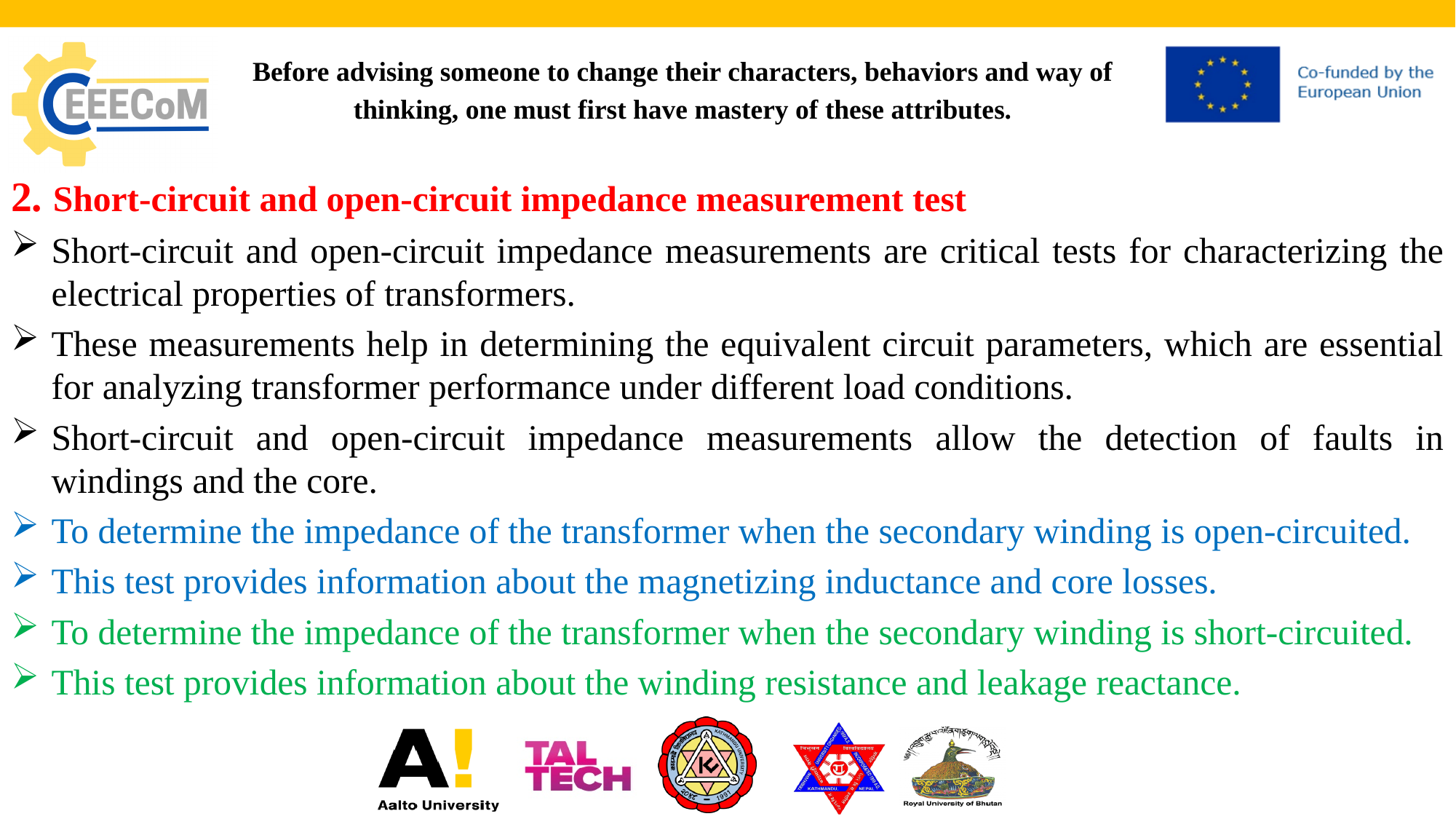

# Before advising someone to change their characters, behaviors and way of thinking, one must first have mastery of these attributes.
2. Short-circuit and open-circuit impedance measurement test
Short-circuit and open-circuit impedance measurements are critical tests for characterizing the electrical properties of transformers.
These measurements help in determining the equivalent circuit parameters, which are essential for analyzing transformer performance under different load conditions.
Short-circuit and open-circuit impedance measurements allow the detection of faults in windings and the core.
To determine the impedance of the transformer when the secondary winding is open-circuited.
This test provides information about the magnetizing inductance and core losses.
To determine the impedance of the transformer when the secondary winding is short-circuited.
This test provides information about the winding resistance and leakage reactance.